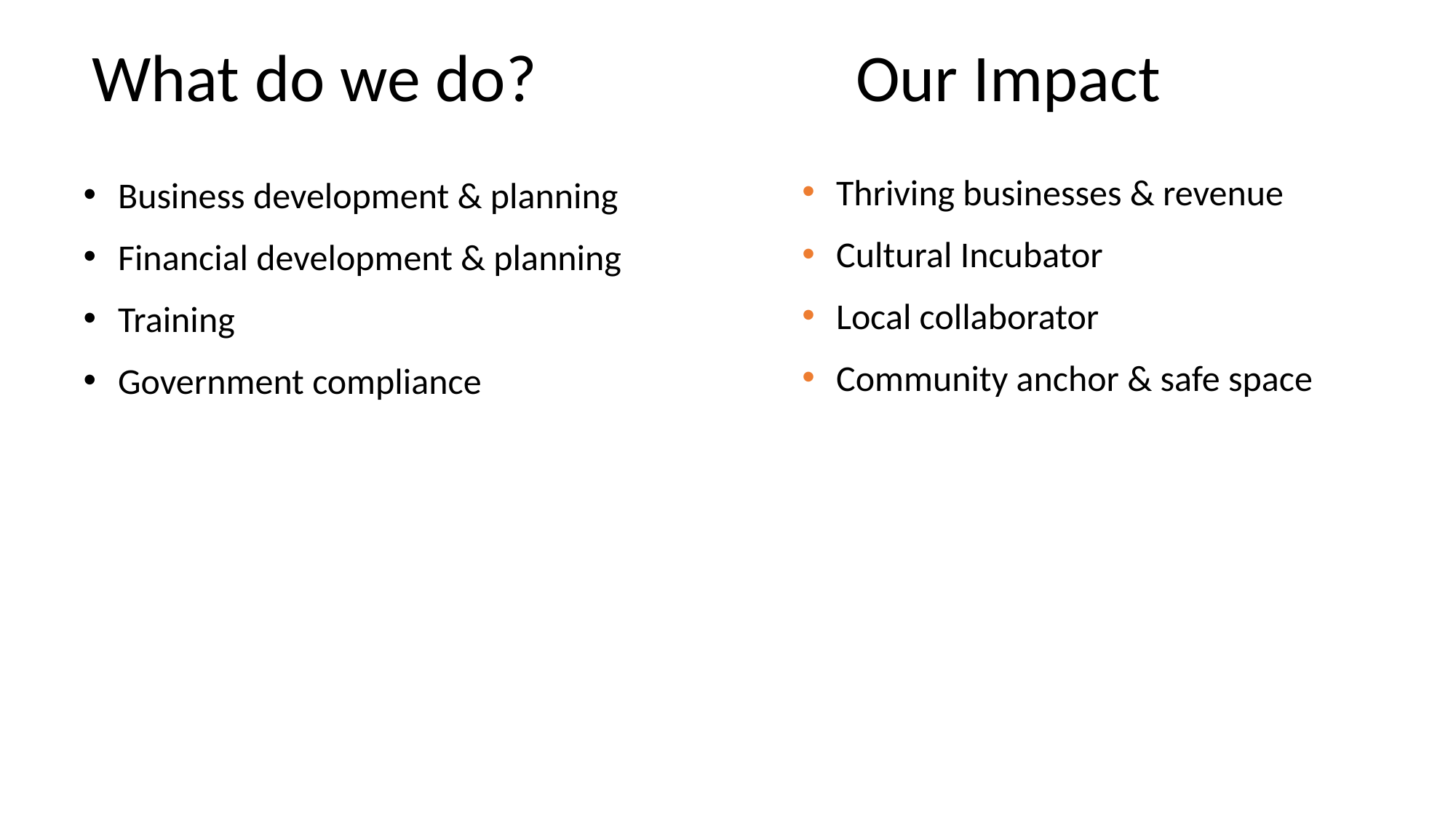

# What do we do?			Our Impact
Thriving businesses & revenue
Cultural Incubator
Local collaborator
Community anchor & safe space
Business development & planning
Financial development & planning
Training
Government compliance